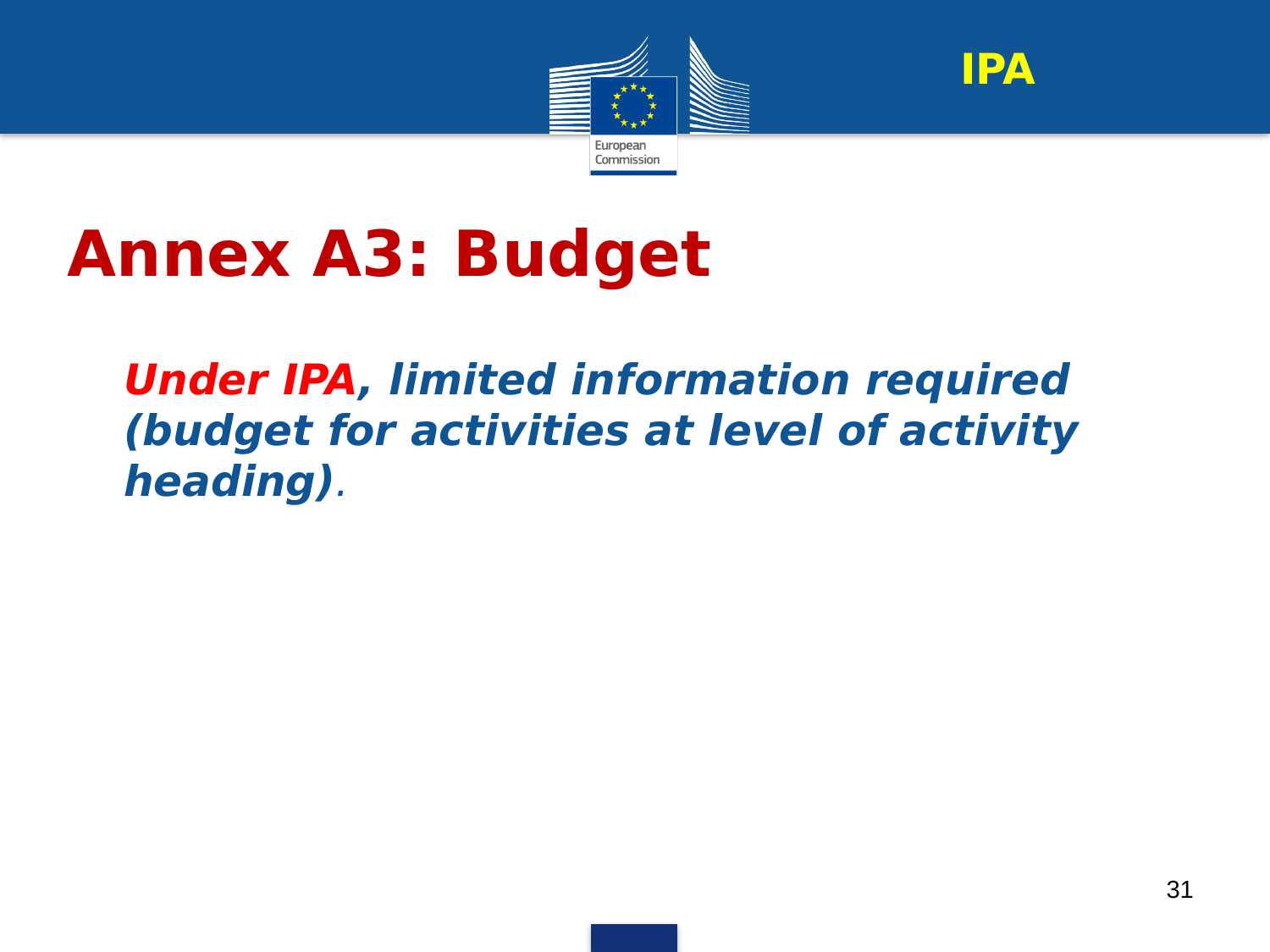

IPA
# Annex A3: Budget
Under IPA, limited information required (budget for activities at level of activity heading).

31